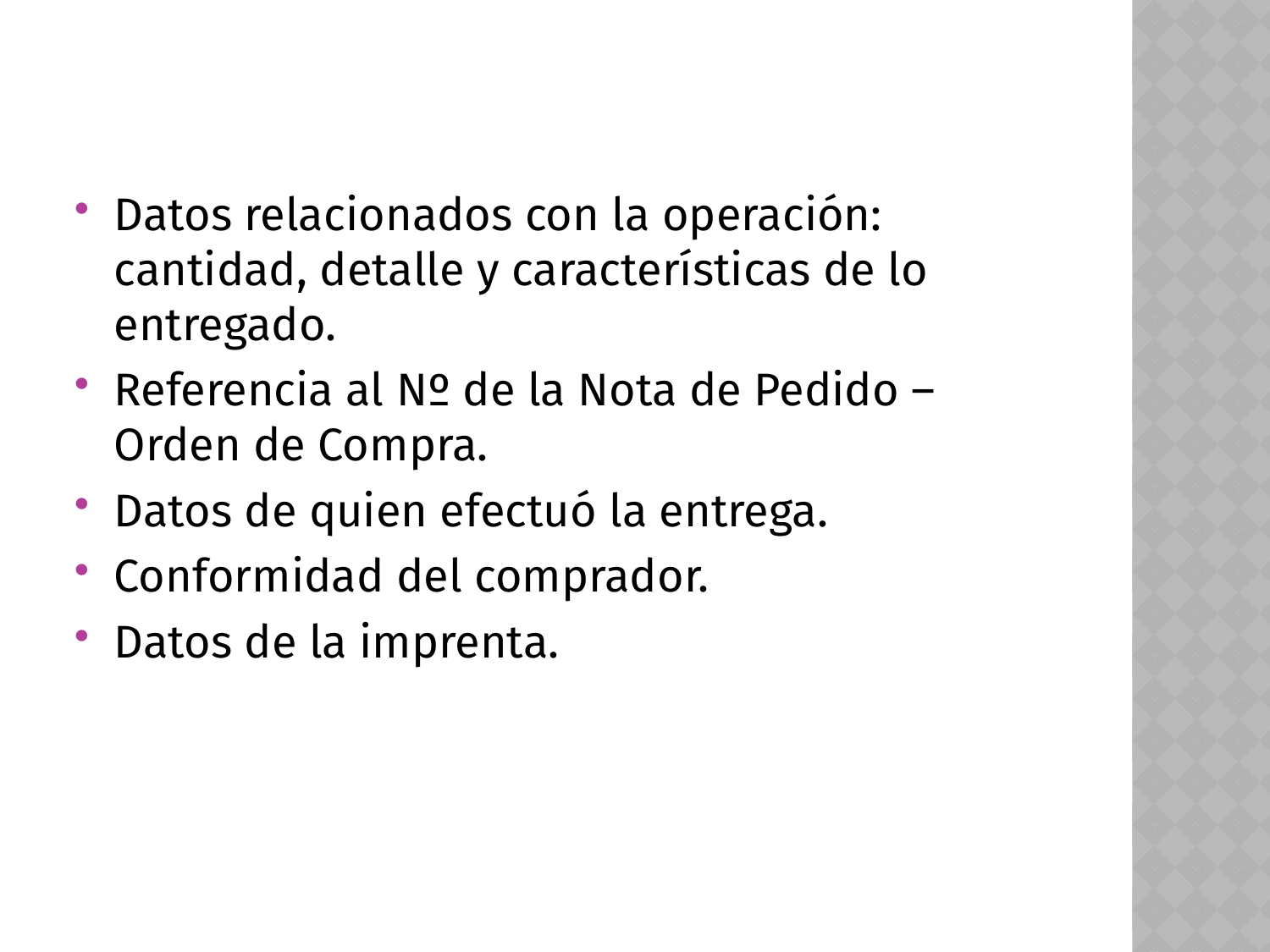

#
Datos relacionados con la operación: cantidad, detalle y características de lo entregado.
Referencia al Nº de la Nota de Pedido – Orden de Compra.
Datos de quien efectuó la entrega.
Conformidad del comprador.
Datos de la imprenta.